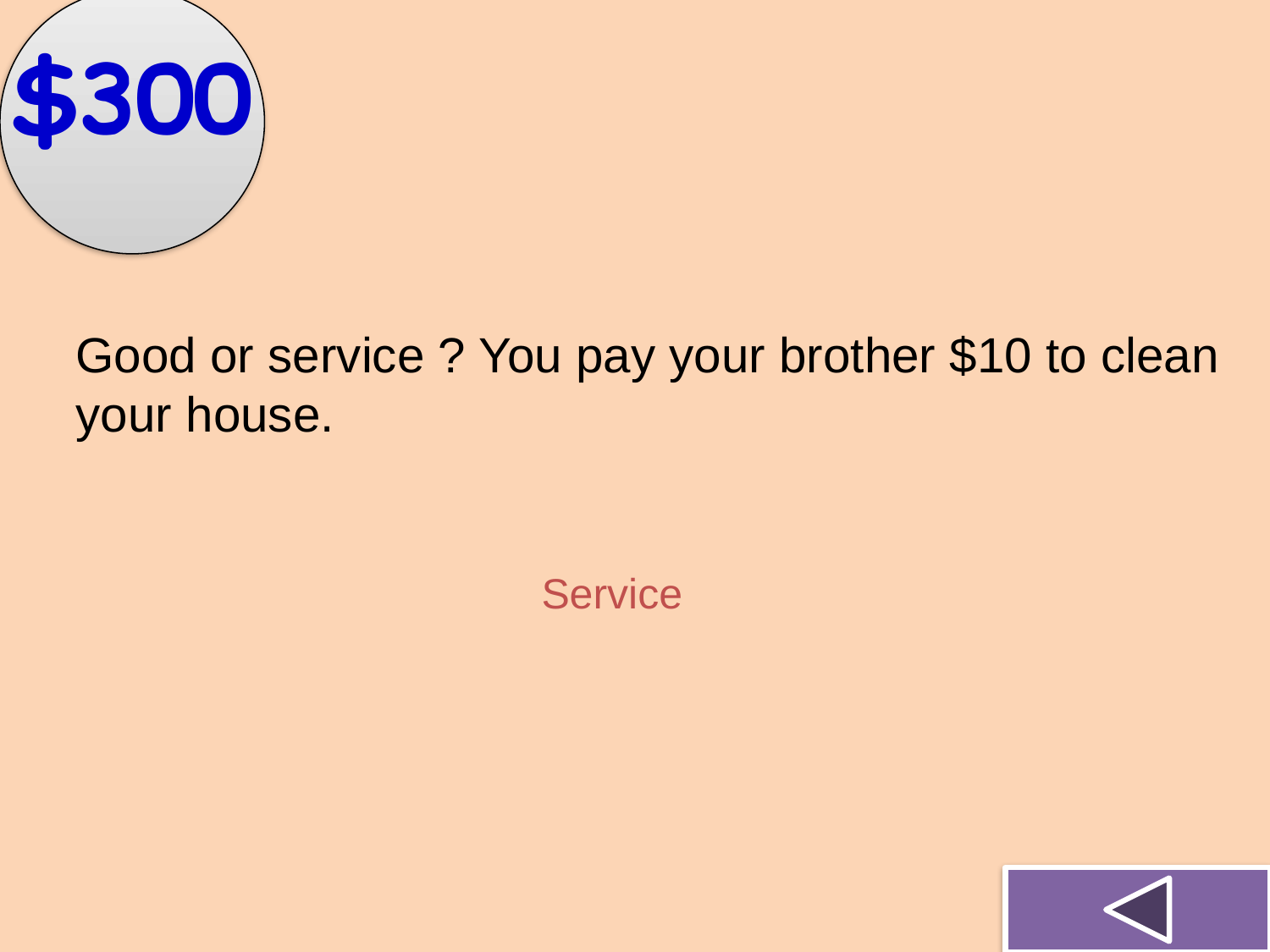

$300
Good or service ? You pay your brother $10 to clean your house.
Service